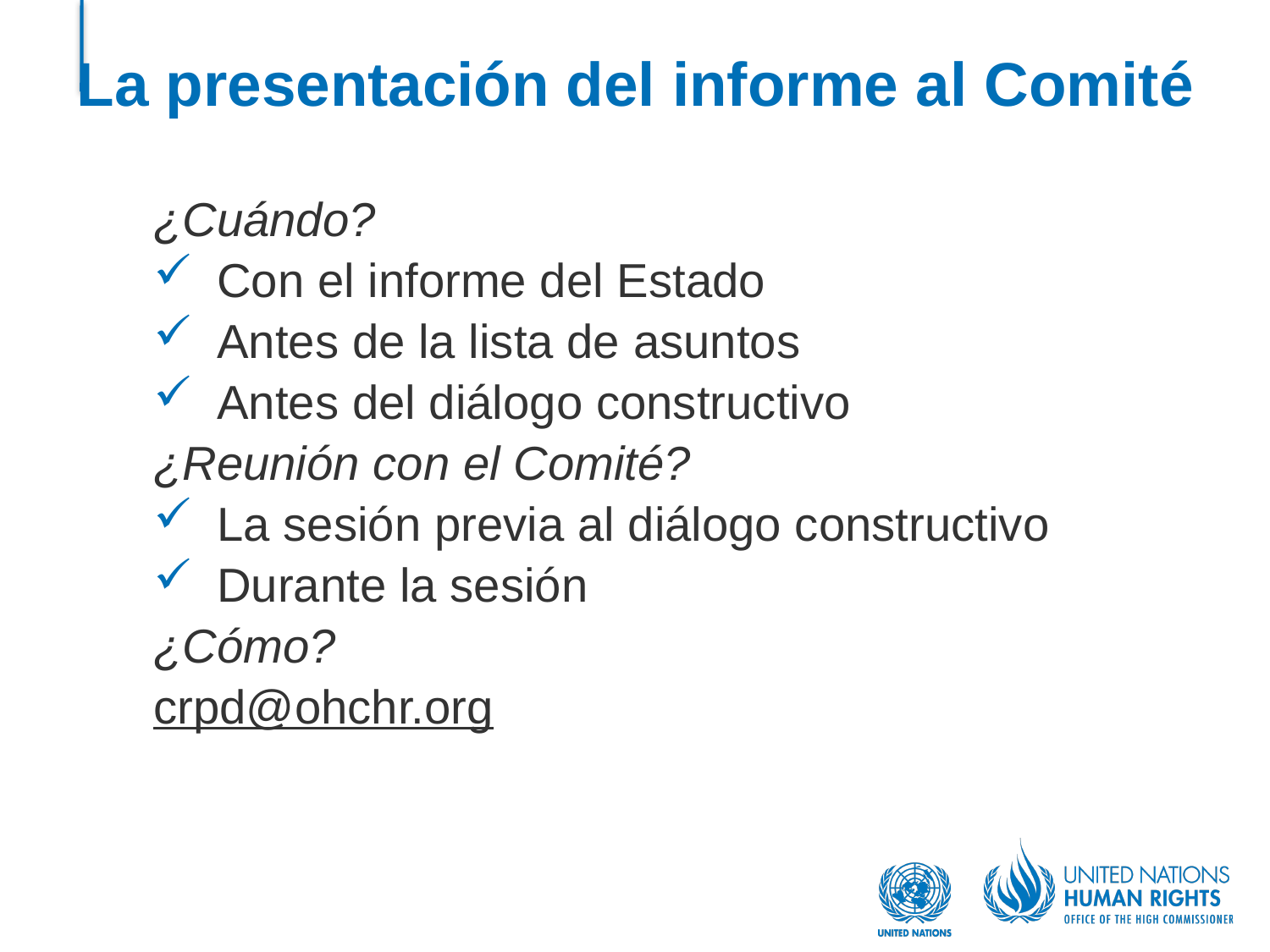

# La presentación del informe al Comité
¿Cuándo?
Con el informe del Estado
Antes de la lista de asuntos
Antes del diálogo constructivo
¿Reunión con el Comité?
La sesión previa al diálogo constructivo
Durante la sesión
¿Cómo?
crpd@ohchr.org